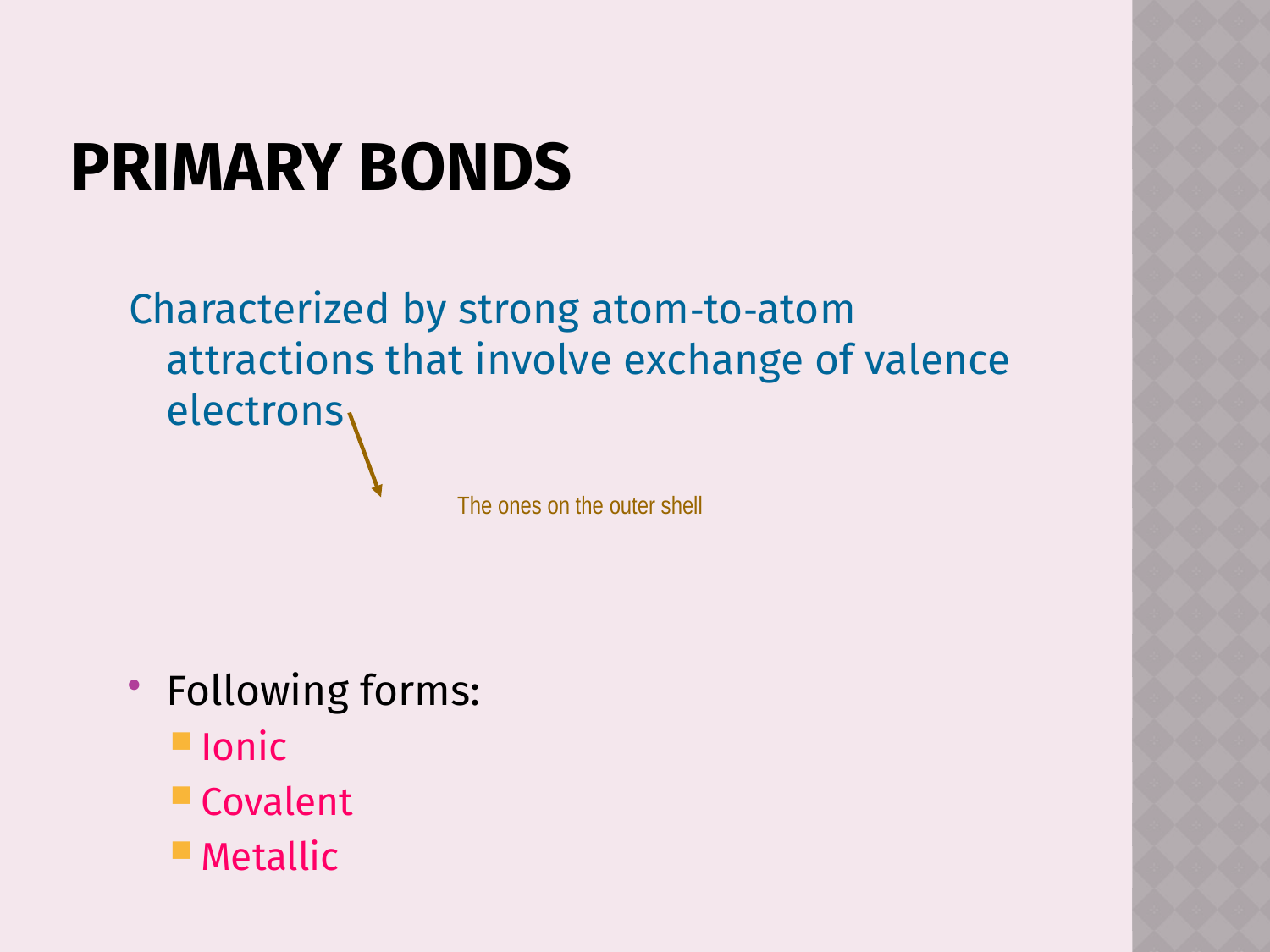

# Primary Bonds
Characterized by strong atom‑to‑atom attractions that involve exchange of valence electrons

Following forms:
Ionic
Covalent
Metallic

The ones on the outer shell